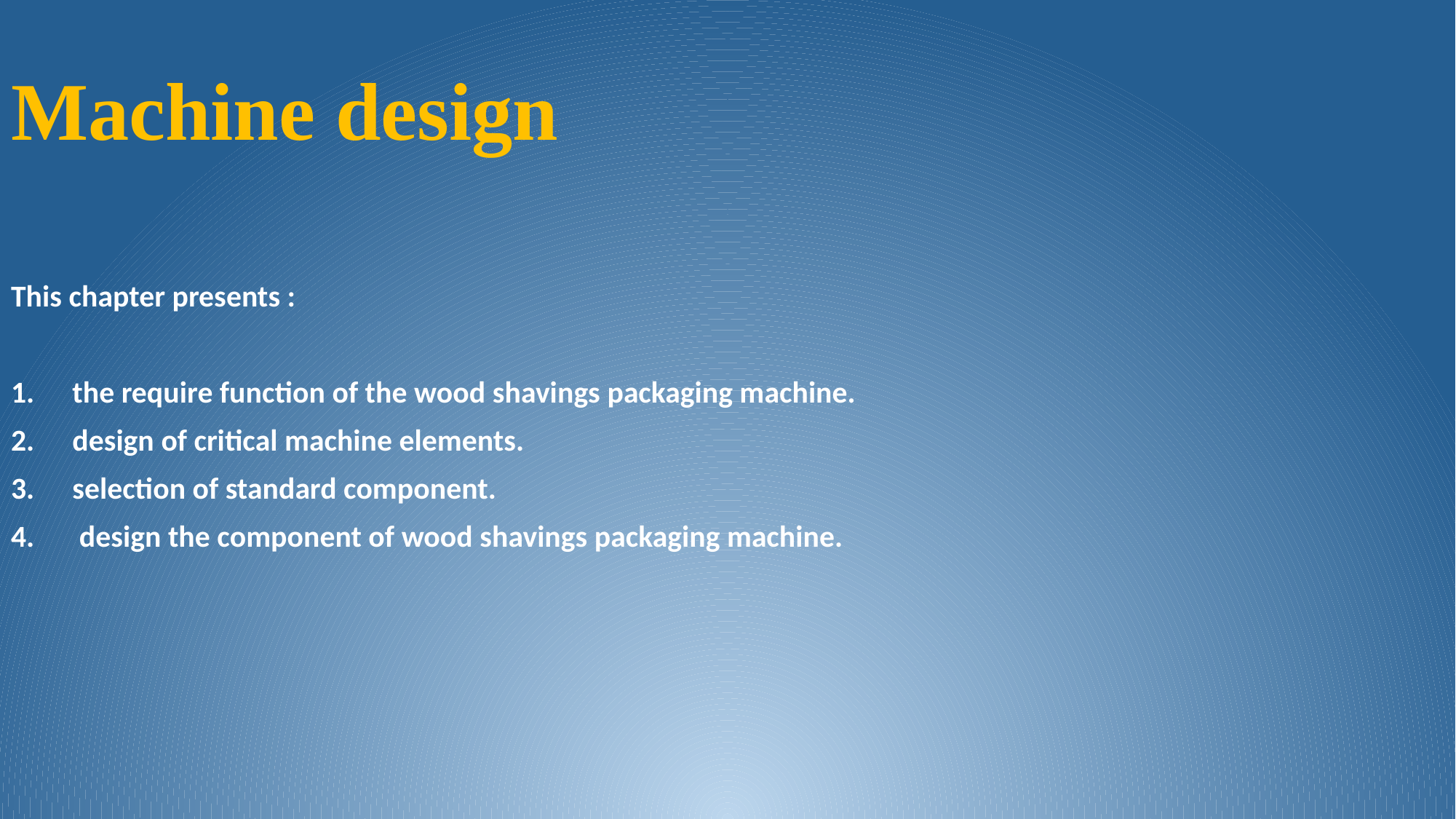

# Machine design

This chapter presents :

the require function of the wood shavings packaging machine.
design of critical machine elements.
selection of standard component.
 design the component of wood shavings packaging machine.